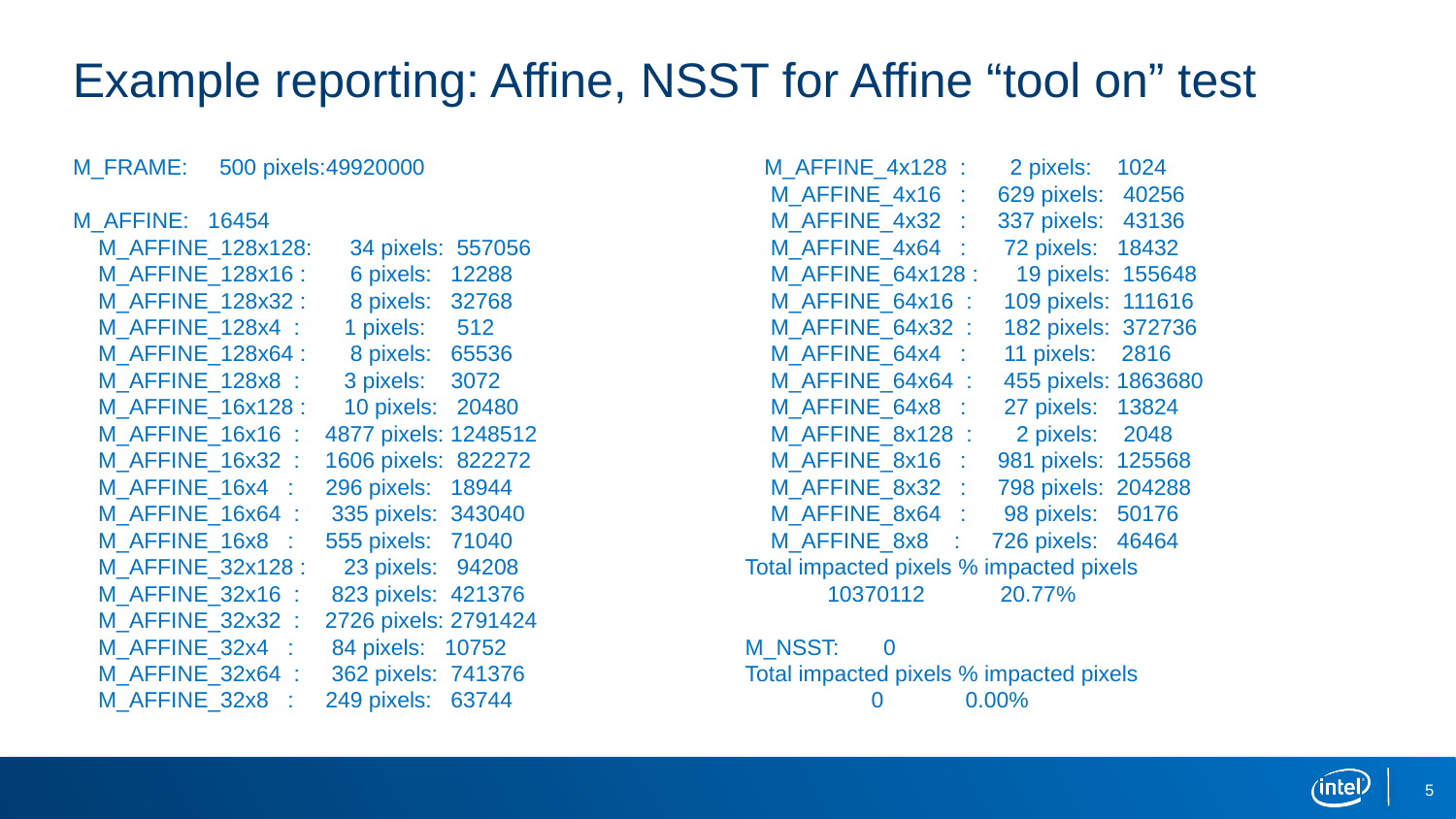

# Example reporting: Affine, NSST for Affine “tool on” test
M_FRAME:     500 pixels:49920000

M_AFFINE:   16454
    M_AFFINE_128x128:      34 pixels:  557056
    M_AFFINE_128x16 :       6 pixels:   12288
    M_AFFINE_128x32 :       8 pixels:   32768
    M_AFFINE_128x4  :       1 pixels:     512
    M_AFFINE_128x64 :       8 pixels:   65536
    M_AFFINE_128x8  :       3 pixels:    3072
    M_AFFINE_16x128 :      10 pixels:   20480
    M_AFFINE_16x16  :    4877 pixels: 1248512
    M_AFFINE_16x32  :    1606 pixels:  822272
    M_AFFINE_16x4   :     296 pixels:   18944
    M_AFFINE_16x64  :     335 pixels:  343040
    M_AFFINE_16x8   :     555 pixels:   71040
    M_AFFINE_32x128 :      23 pixels:   94208
    M_AFFINE_32x16  :     823 pixels:  421376
    M_AFFINE_32x32  :    2726 pixels: 2791424
    M_AFFINE_32x4   :      84 pixels:   10752
    M_AFFINE_32x64  :     362 pixels:  741376
    M_AFFINE_32x8   :     249 pixels:   63744

   M_AFFINE_4x128  :       2 pixels:    1024
    M_AFFINE_4x16   :     629 pixels:   40256
    M_AFFINE_4x32   :     337 pixels:   43136
    M_AFFINE_4x64   :      72 pixels:   18432
    M_AFFINE_64x128 :      19 pixels:  155648
    M_AFFINE_64x16  :     109 pixels:  111616
    M_AFFINE_64x32  :     182 pixels:  372736
    M_AFFINE_64x4   :      11 pixels:    2816
    M_AFFINE_64x64  :     455 pixels: 1863680
    M_AFFINE_64x8   :      27 pixels:   13824
    M_AFFINE_8x128  :       2 pixels:    2048
    M_AFFINE_8x16   :     981 pixels:  125568
    M_AFFINE_8x32   :     798 pixels:  204288
    M_AFFINE_8x64   :      98 pixels:   50176
    M_AFFINE_8x8    :     726 pixels:   46464
Total impacted pixels % impacted pixels
             10370112            20.77%

M_NSST:       0
Total impacted pixels % impacted pixels
                    0             0.00%
5